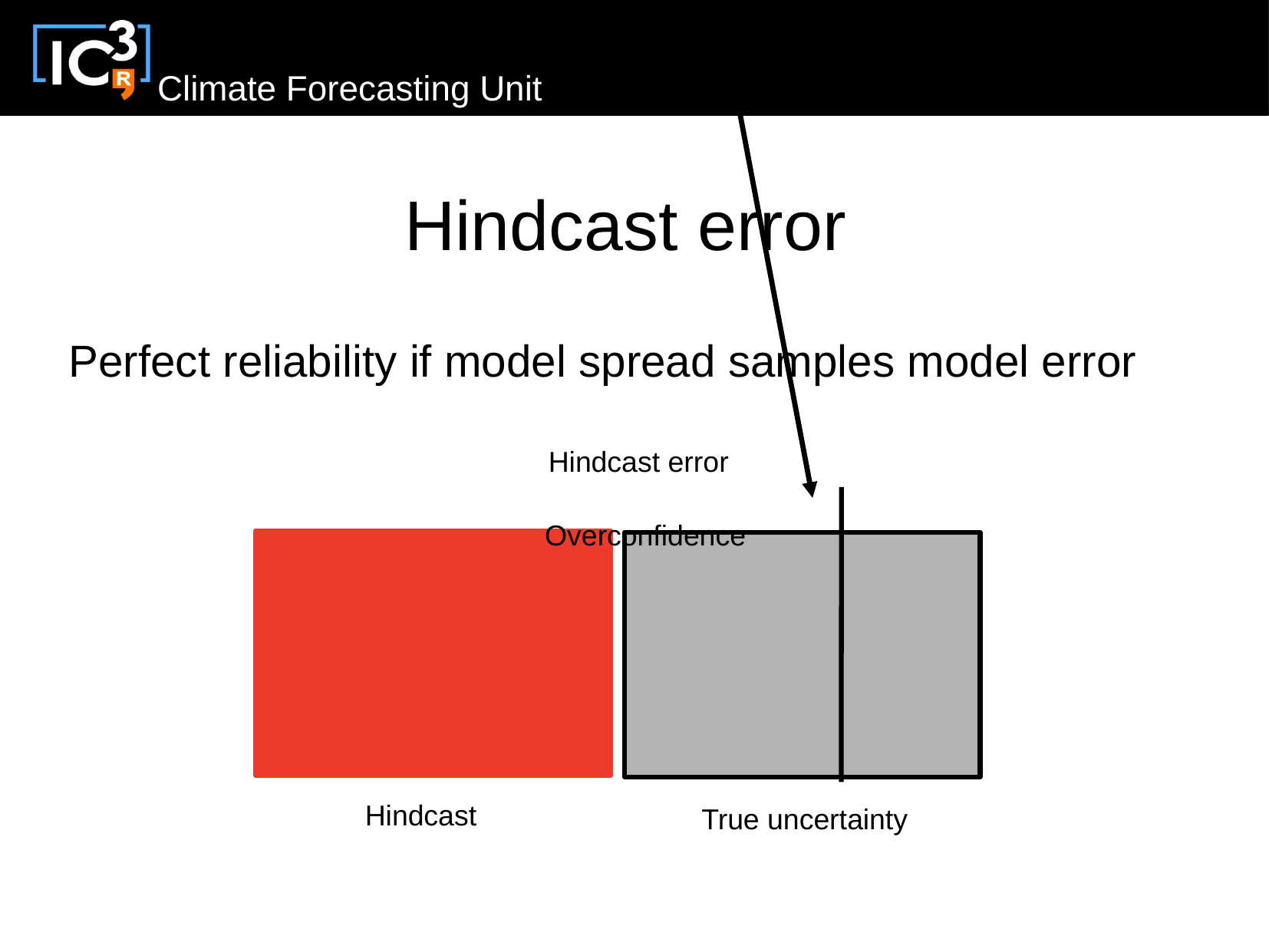

Hindcast error
Perfect reliability if model spread samples model error
Hindcast error

Overconfidence

Hindcast
True uncertainty